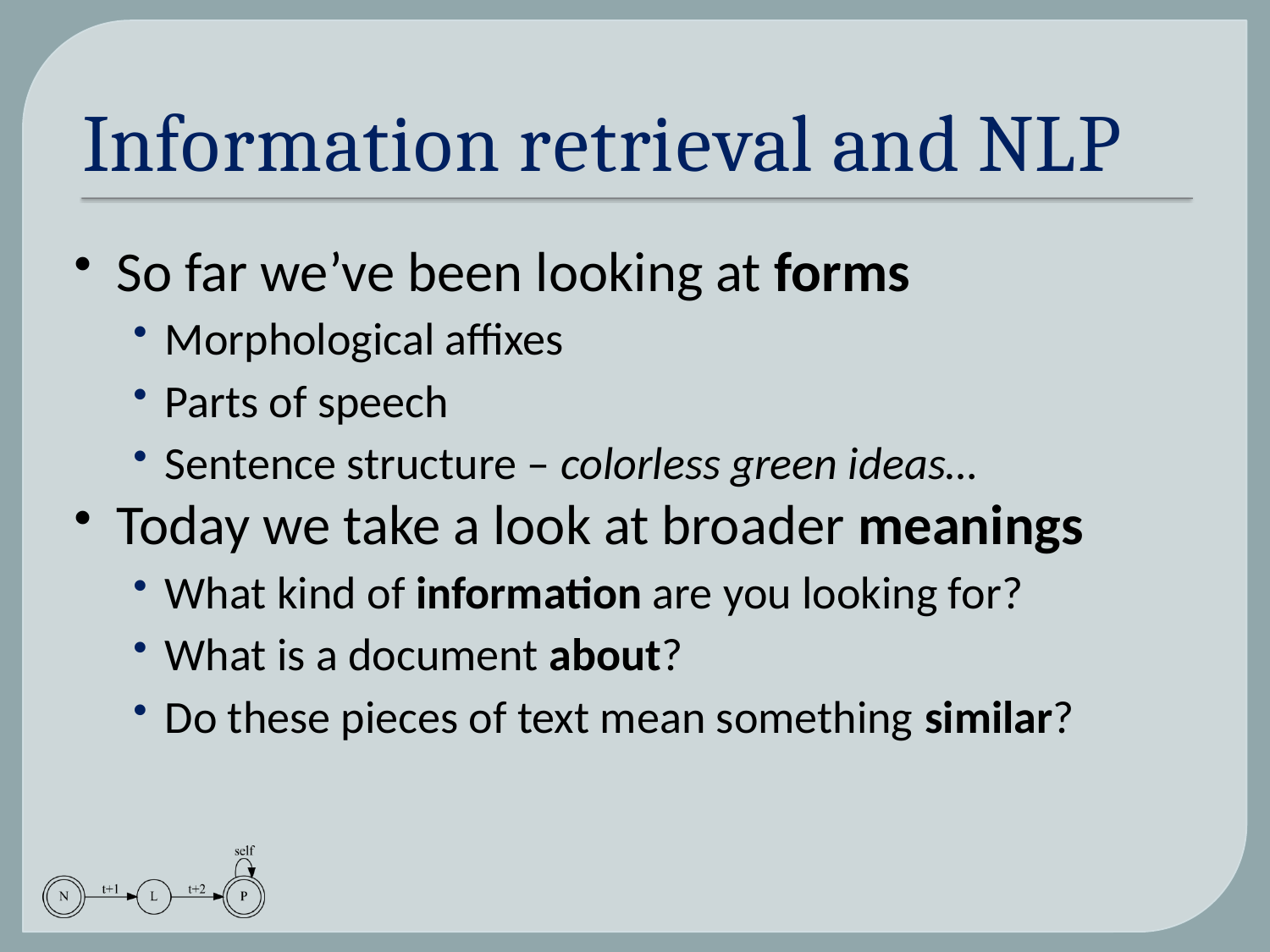

# Information retrieval and NLP
So far we’ve been looking at forms
Morphological affixes
Parts of speech
Sentence structure – colorless green ideas…
Today we take a look at broader meanings
What kind of information are you looking for?
What is a document about?
Do these pieces of text mean something similar?